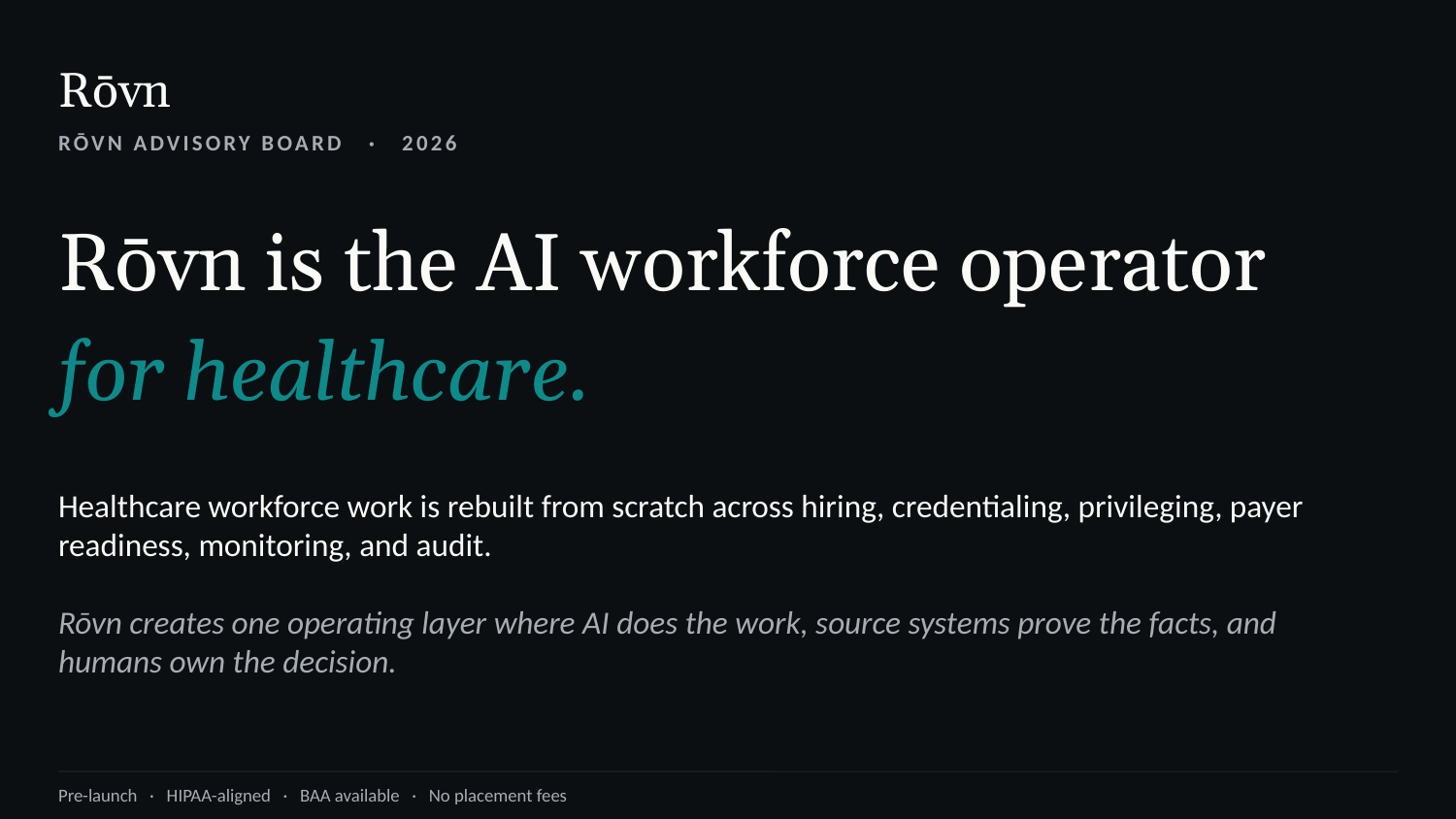

Rōvn
RŌVN ADVISORY BOARD   ·   2026
Rōvn is the AI workforce operator
for healthcare.
Healthcare workforce work is rebuilt from scratch across hiring, credentialing, privileging, payer readiness, monitoring, and audit.
Rōvn creates one operating layer where AI does the work, source systems prove the facts, and humans own the decision.

Pre-launch   ·   HIPAA-aligned   ·   BAA available   ·   No placement fees